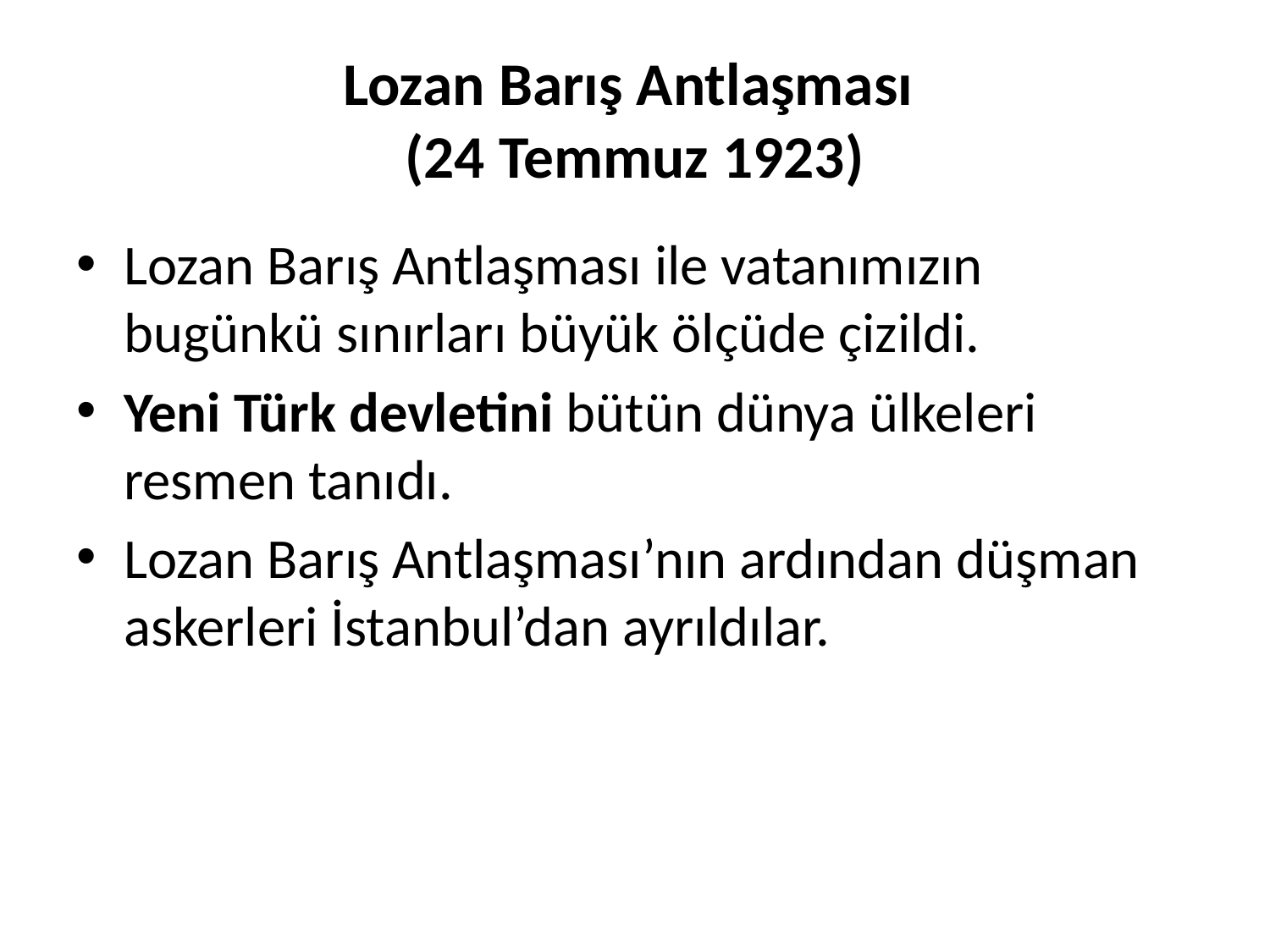

# Lozan Barış Antlaşması (24 Temmuz 1923)
Lozan Barış Antlaşması ile vatanımızın bugünkü sınırları büyük ölçüde çizildi.
Yeni Türk devletini bütün dünya ülkeleri resmen tanıdı.
Lozan Barış Antlaşması’nın ardından düşman askerleri İstanbul’dan ayrıldılar.